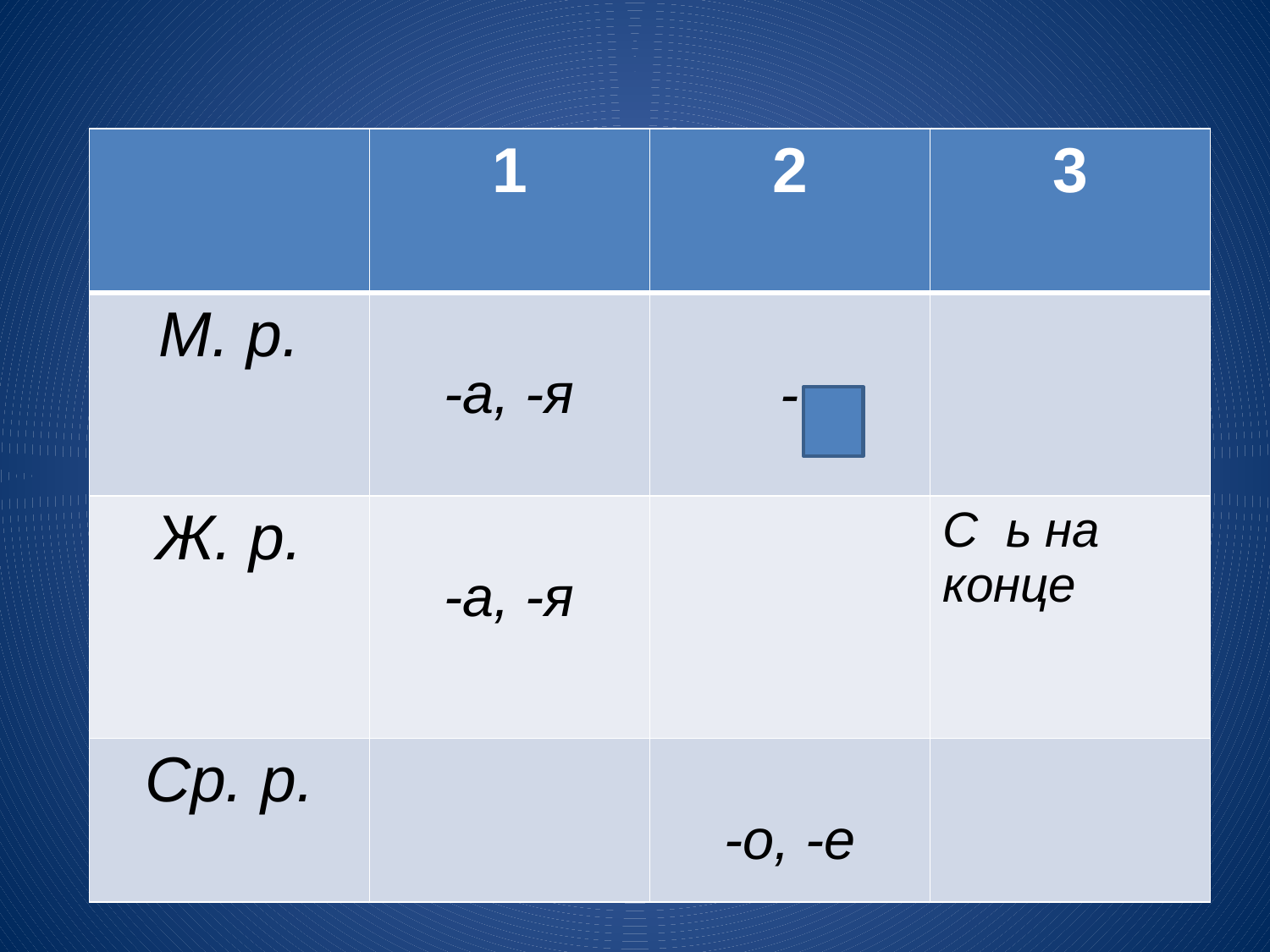

#
|  | 1 | 2 | 3 |
| --- | --- | --- | --- |
| М. р. | -а, -я | - |  |
| Ж. р. | -а, -я |  | С ь на конце |
| Ср. р. |  | -о, -е |  |